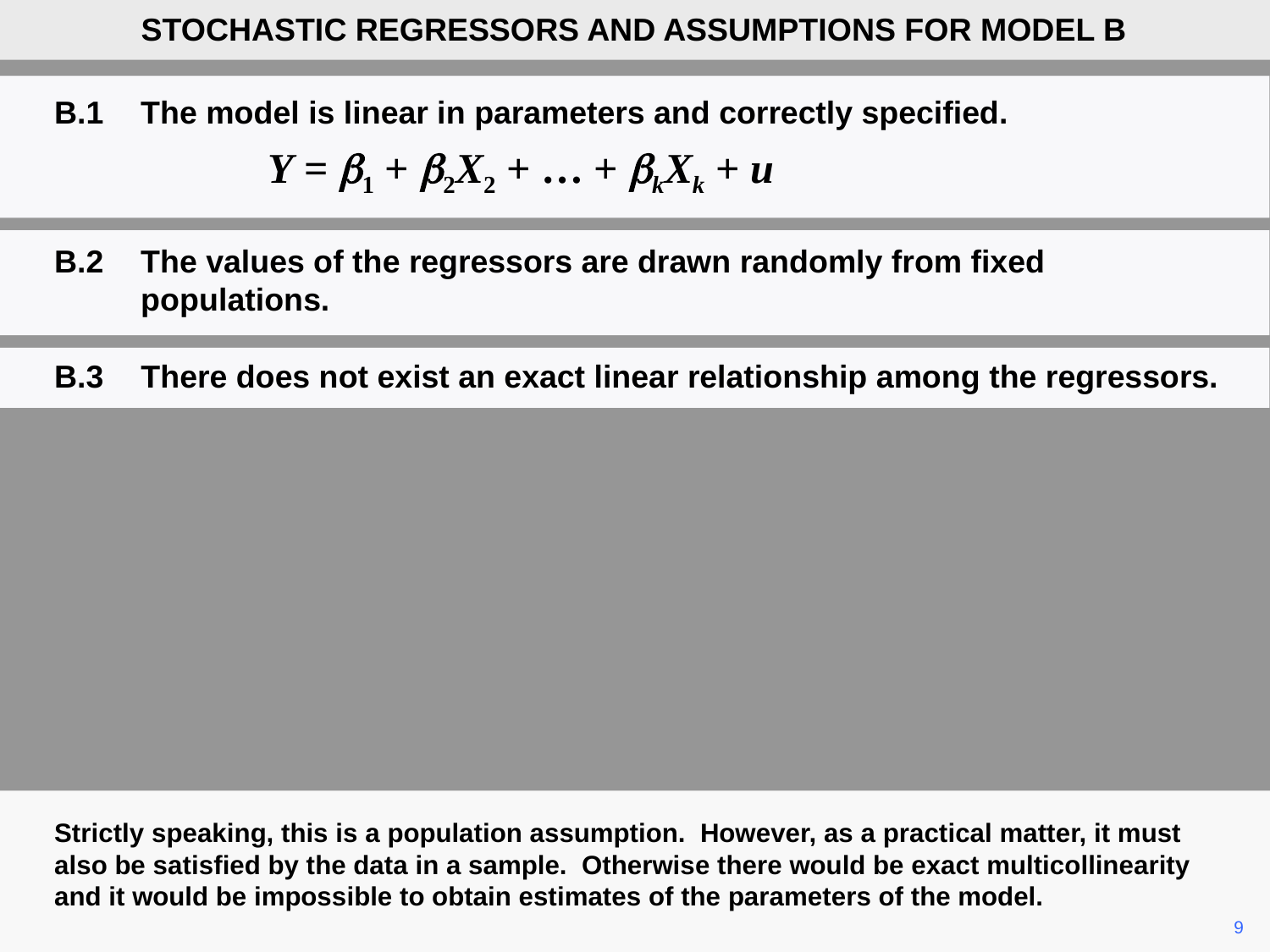

STOCHASTIC REGRESSORS AND ASSUMPTIONS FOR MODEL B

B.1	The model is linear in parameters and correctly specified.
		Y = β1 + β2X2 + … + βkXk + u

B.2	The values of the regressors are drawn randomly from fixed populations.

B.3	There does not exist an exact linear relationship among the regressors.

Strictly speaking, this is a population assumption.  However, as a practical matter, it must also be satisfied by the data in a sample.  Otherwise there would be exact multicollinearity and it would be impossible to obtain estimates of the parameters of the model.
	9